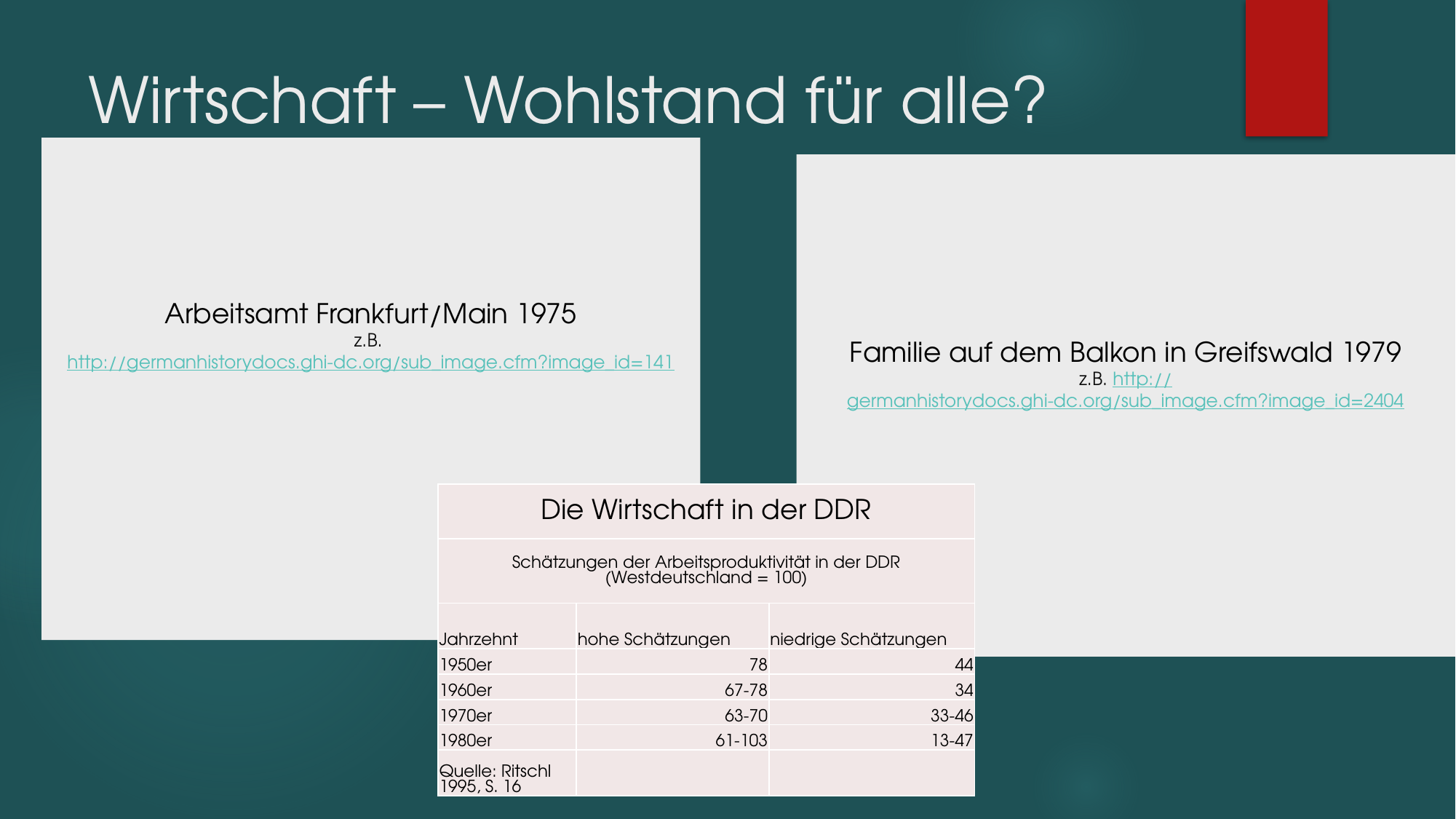

# Wirtschaft – Wohlstand für alle?
Arbeitsamt Frankfurt/Main 1975
z.B. http://germanhistorydocs.ghi-dc.org/sub_image.cfm?image_id=141

Familie auf dem Balkon in Greifswald 1979
z.B. http://germanhistorydocs.ghi-dc.org/sub_image.cfm?image_id=2404

| Die Wirtschaft in der DDR |  |  |
| --- | --- | --- |
| Schätzungen der Arbeitsproduktivität in der DDR (Westdeutschland = 100) |  |  |
| Jahrzehnt | hohe Schätzungen | niedrige Schätzungen |
| 1950er | 78 | 44 |
| 1960er | 67-78 | 34 |
| 1970er | 63-70 | 33-46 |
| 1980er | 61-103 | 13-47 |
| Quelle: Ritschl 1995, S. 16 |  |  |